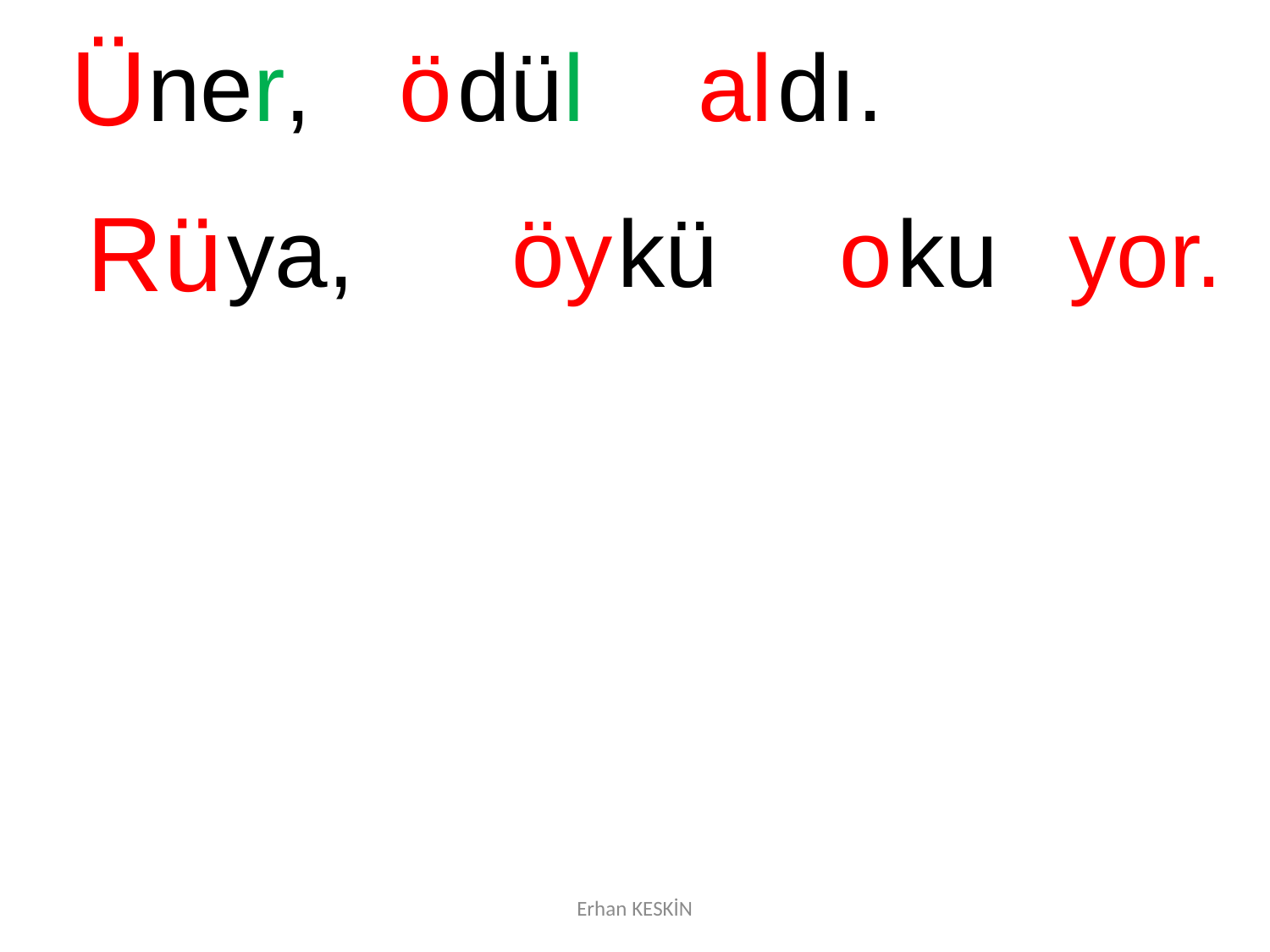

Ü
ner,
ö
dül
al
dı.
Rü
ya,
öy
kü
o
ku
yor.
Erhan KESKİN